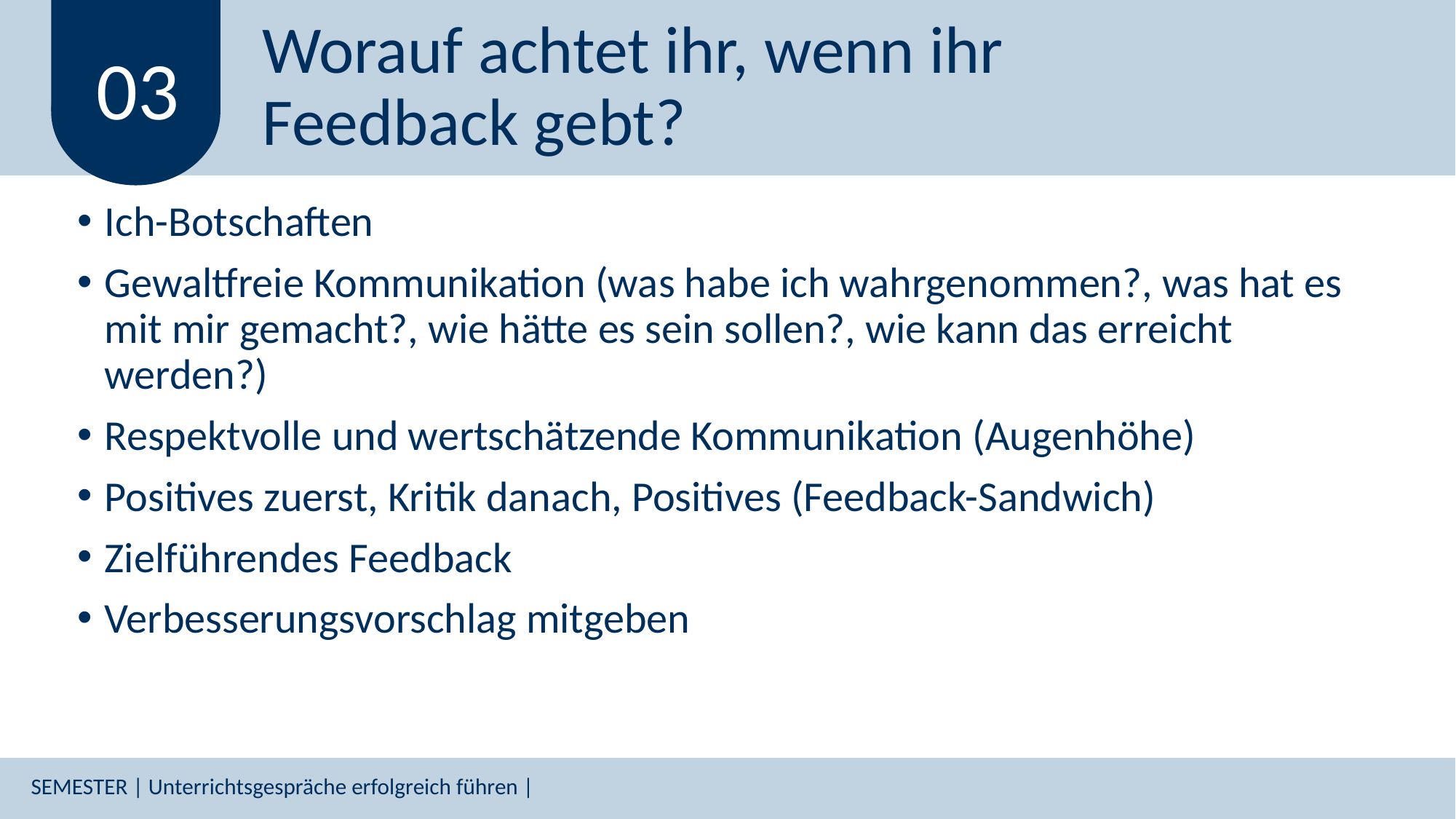

# Worauf achtet ihr, wenn ihr Feedback gebt?
03
Ich-Botschaften
Gewaltfreie Kommunikation (was habe ich wahrgenommen?, was hat es mit mir gemacht?, wie hätte es sein sollen?, wie kann das erreicht werden?)
Respektvolle und wertschätzende Kommunikation (Augenhöhe)
Positives zuerst, Kritik danach, Positives (Feedback-Sandwich)
Zielführendes Feedback
Verbesserungsvorschlag mitgeben
SEMESTER | Unterrichtsgespräche erfolgreich führen |